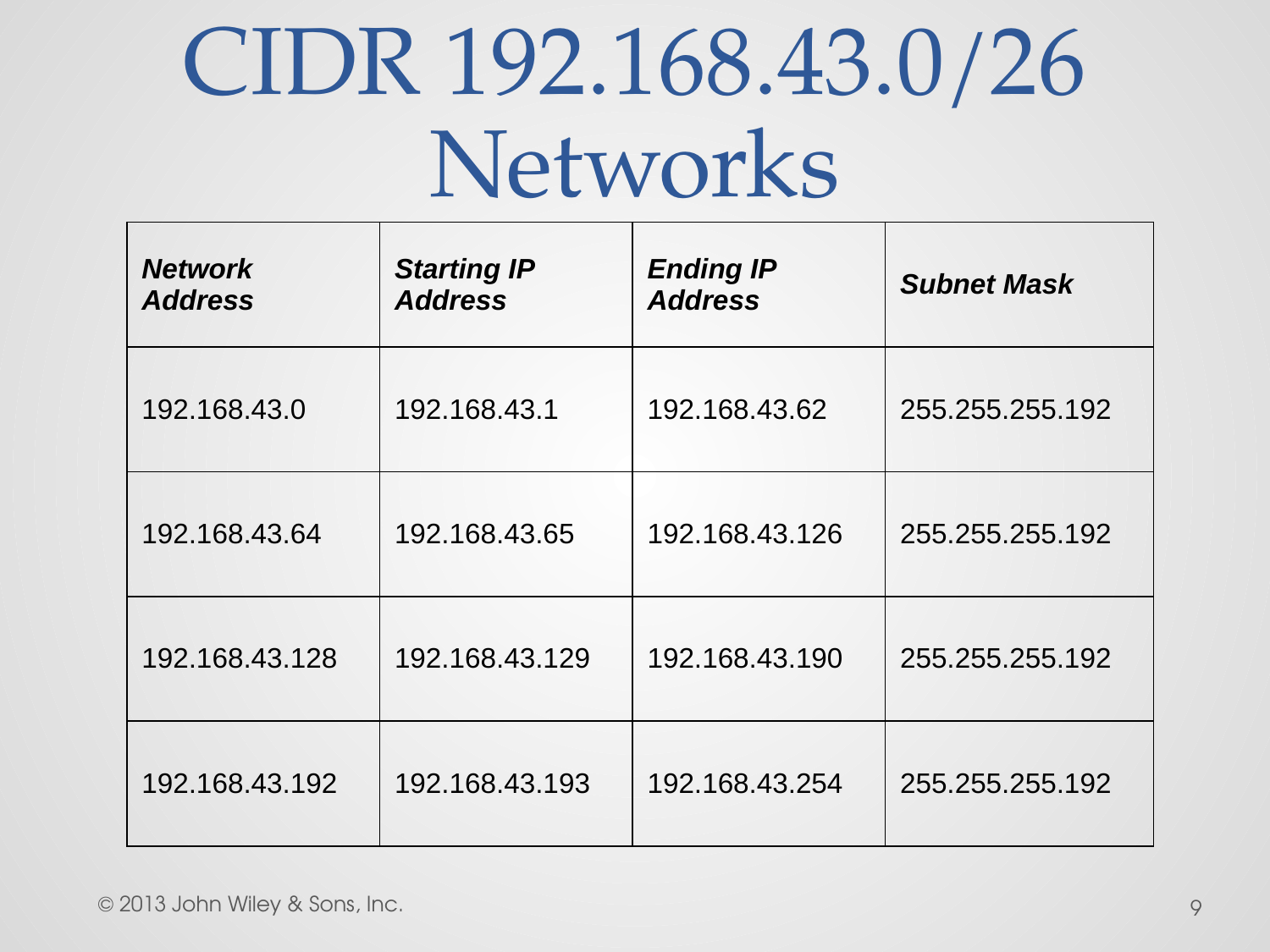

# CIDR 192.168.43.0/26 Networks
| Network Address | Starting IP Address | Ending IP Address | Subnet Mask |
| --- | --- | --- | --- |
| 192.168.43.0 | 192.168.43.1 | 192.168.43.62 | 255.255.255.192 |
| 192.168.43.64 | 192.168.43.65 | 192.168.43.126 | 255.255.255.192 |
| 192.168.43.128 | 192.168.43.129 | 192.168.43.190 | 255.255.255.192 |
| 192.168.43.192 | 192.168.43.193 | 192.168.43.254 | 255.255.255.192 |
© 2013 John Wiley & Sons, Inc.
9